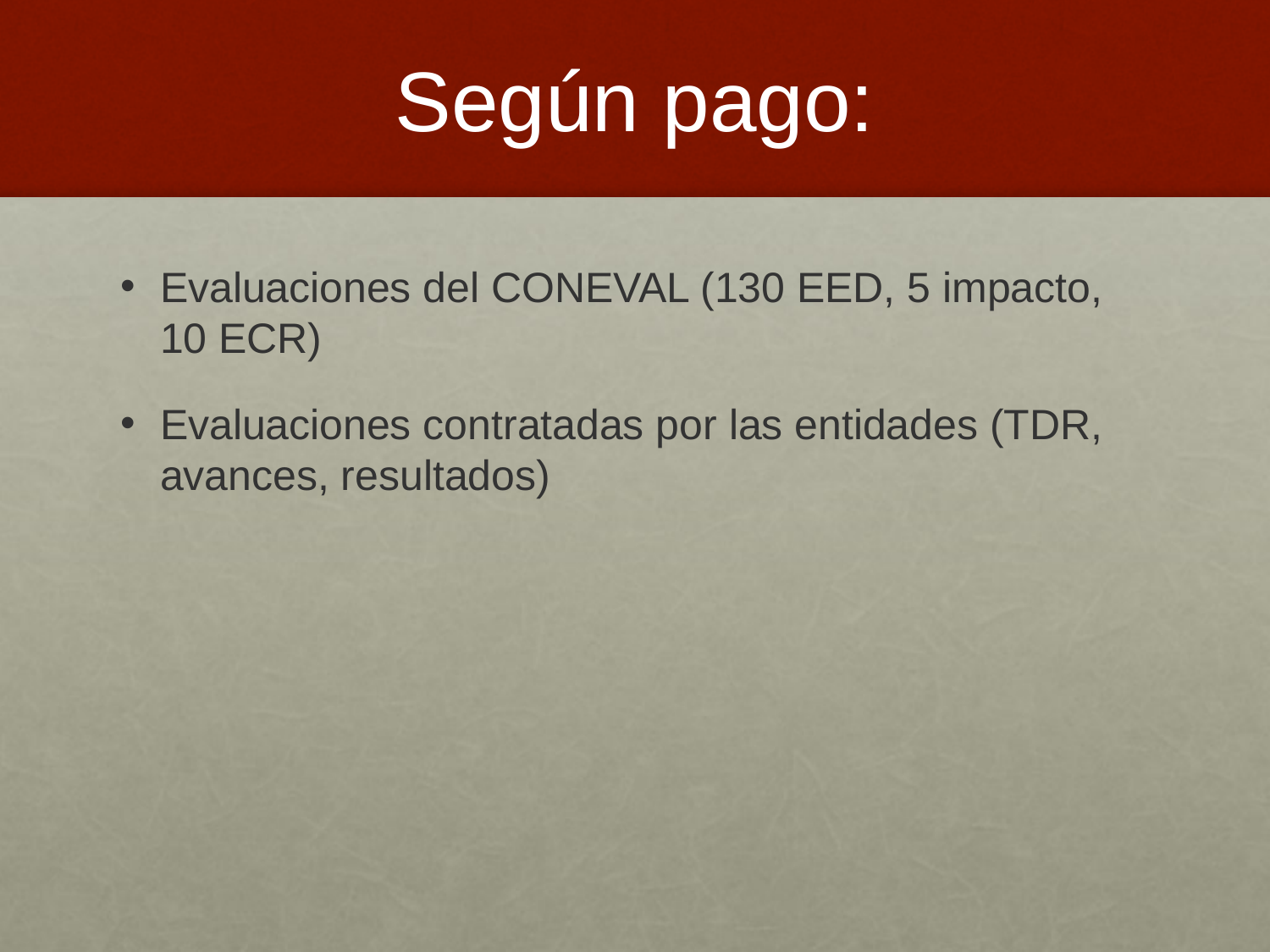

Según pago:
Evaluaciones del CONEVAL (130 EED, 5 impacto, 10 ECR)
Evaluaciones contratadas por las entidades (TDR, avances, resultados)